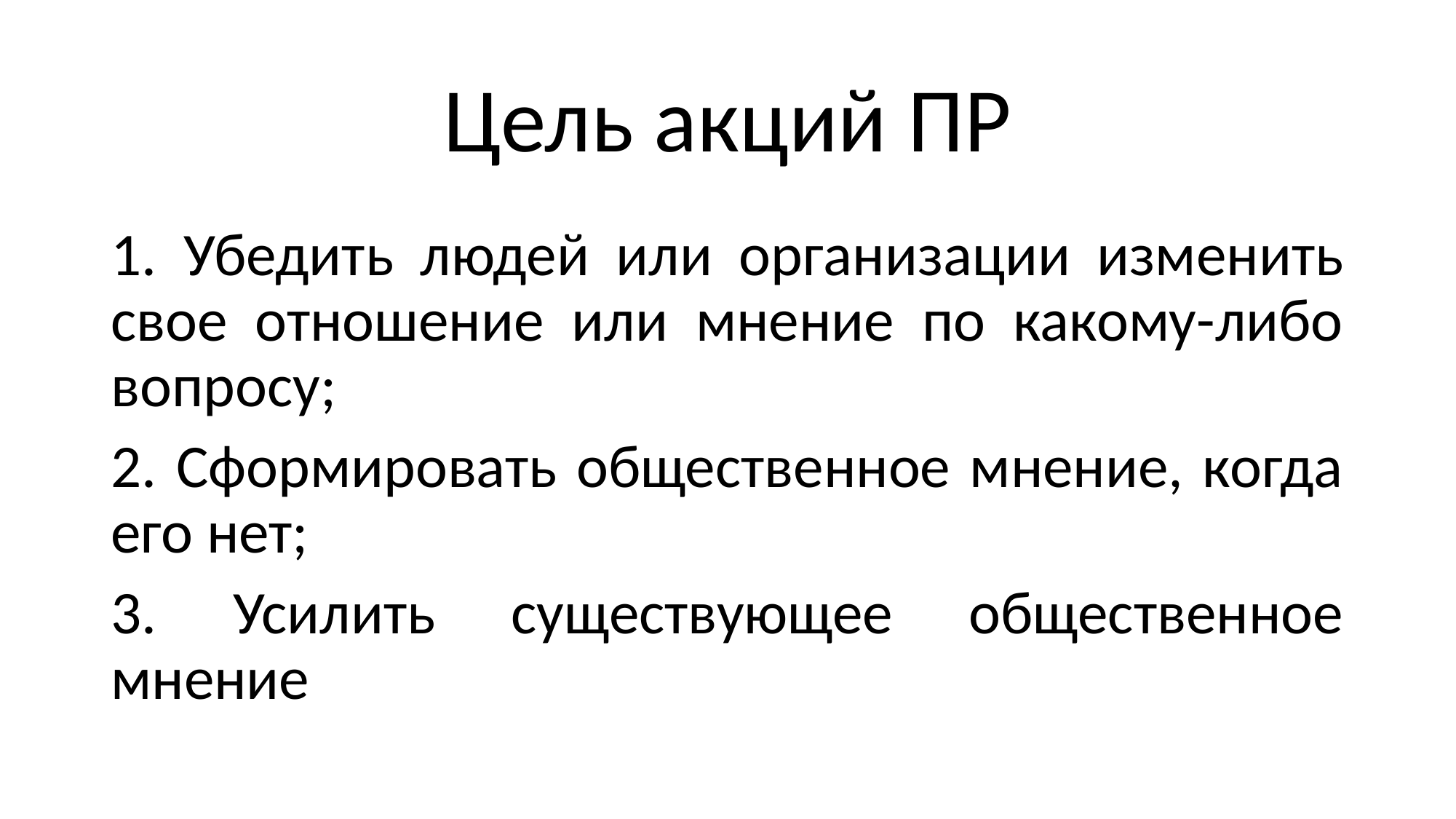

# Цель акций ПР
1. Убедить людей или организации изменить свое отношение или мнение по какому-либо вопросу;
2. Сформировать общественное мнение, когда его нет;
3. Усилить существующее общественное мнение